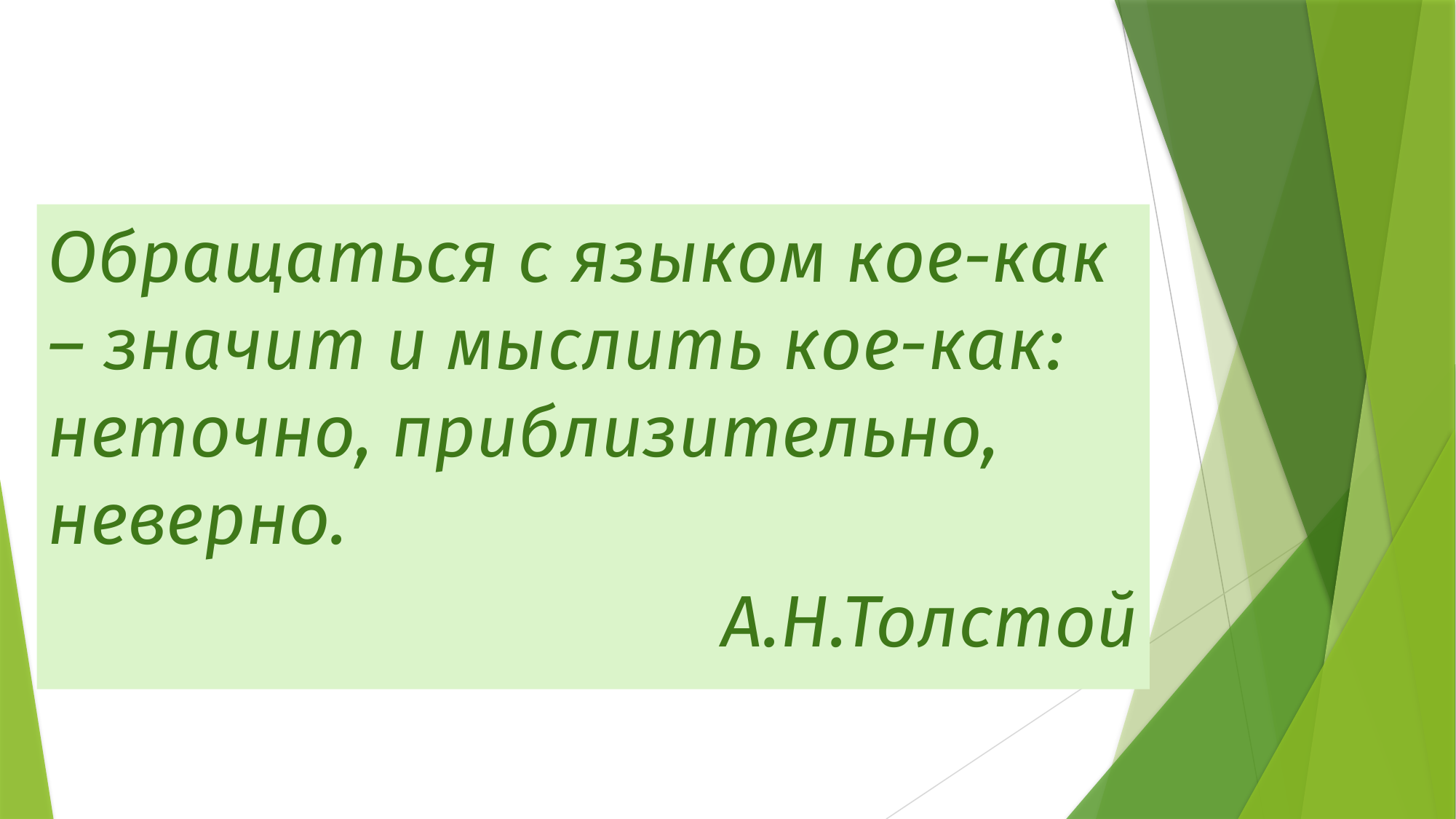

Обращаться с языком кое-как – значит и мыслить кое-как: неточно, приблизительно, неверно.
А.Н.Толстой